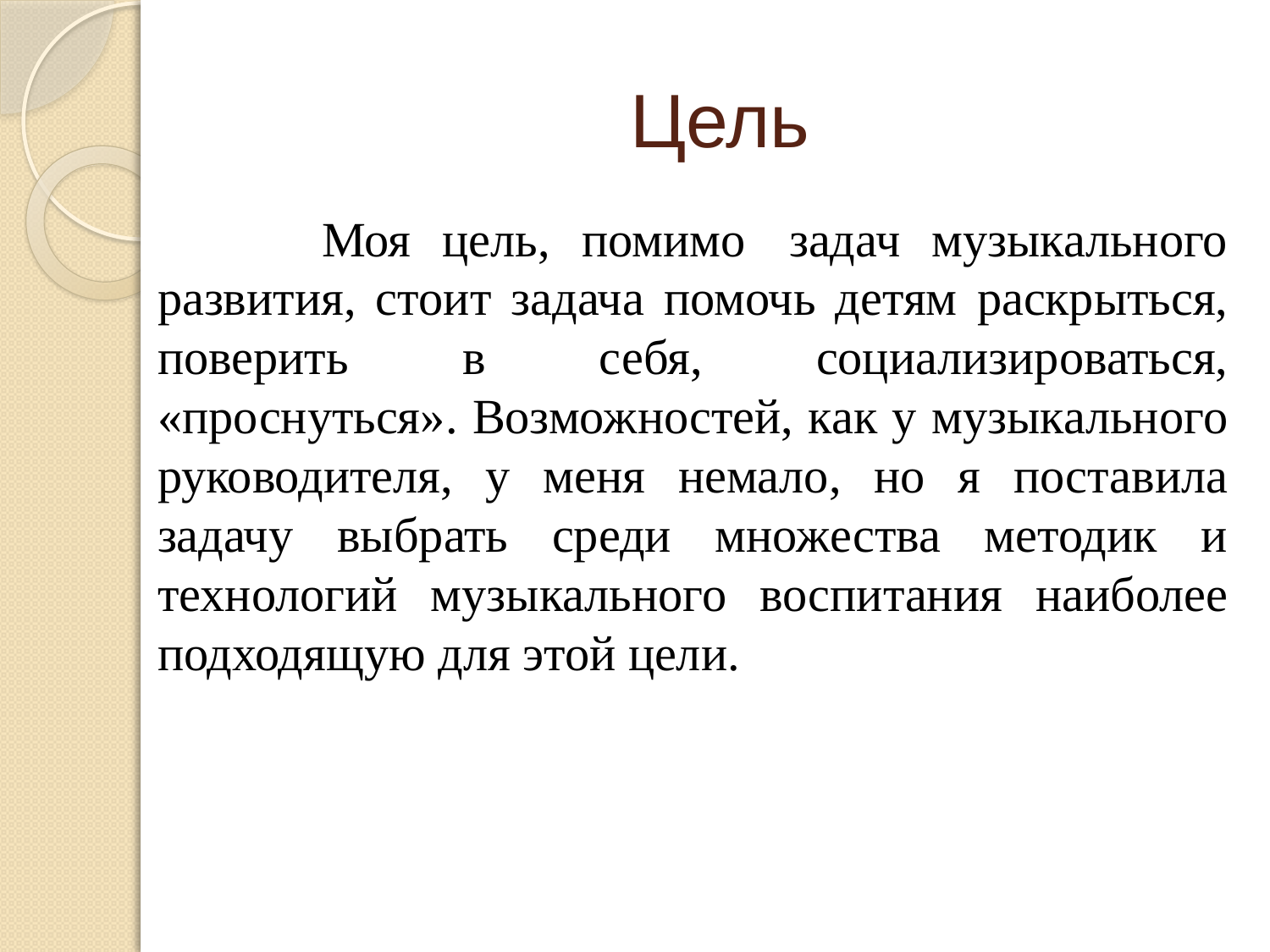

# Цель
      Моя цель, помимо  задач музыкального развития, стоит задача помочь детям раскрыться, поверить в себя, социализироваться, «проснуться». Возможностей, как у музыкального руководителя, у меня немало, но я поставила задачу выбрать среди множества методик и технологий музыкального воспитания наиболее подходящую для этой цели.